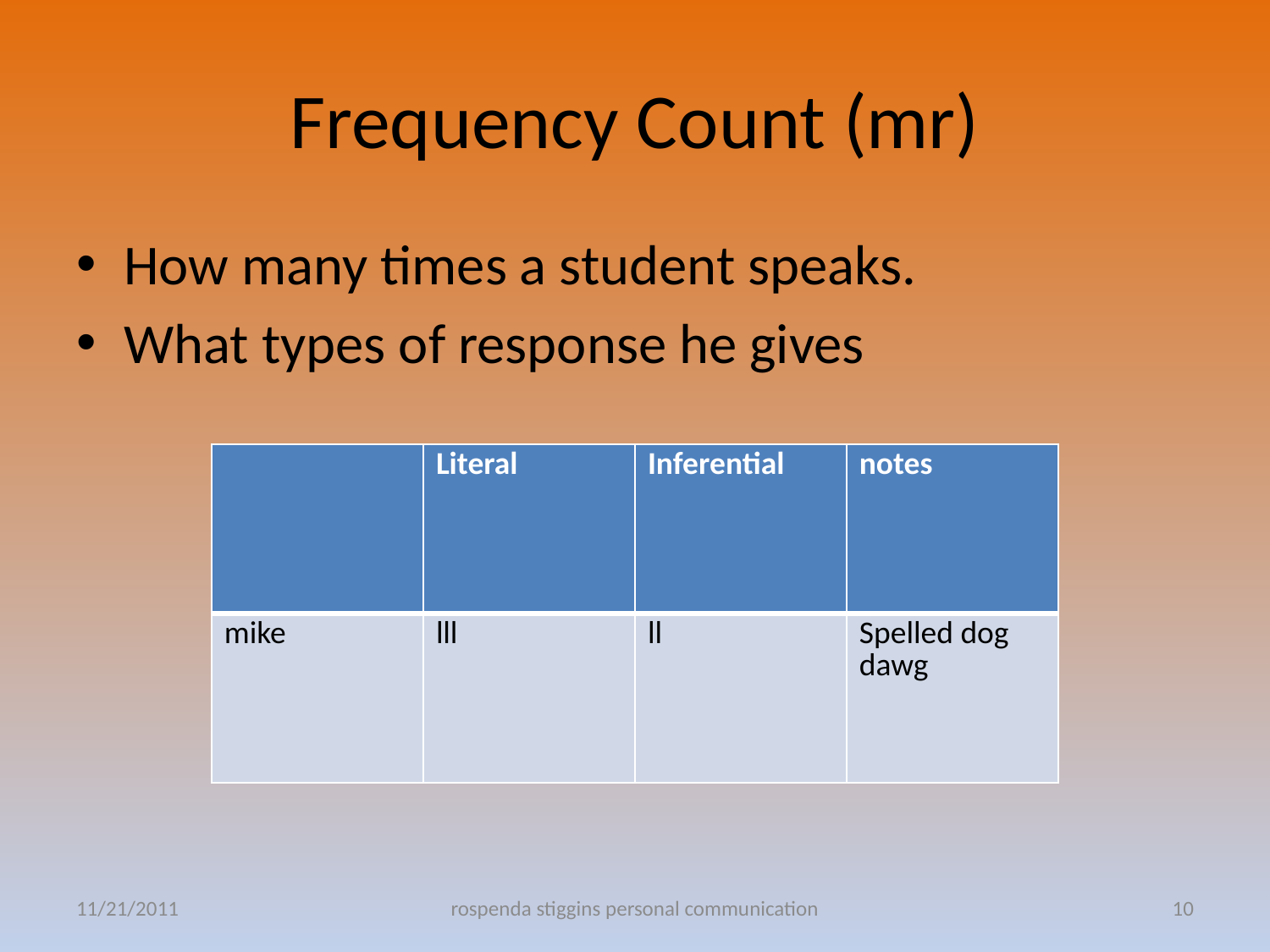

# Frequency Count (mr)
How many times a student speaks.
What types of response he gives

|  | Literal | Inferential | notes |
| --- | --- | --- | --- |
| mike | lll | ll | Spelled dog dawg |
11/21/2011
rospenda stiggins personal communication
10